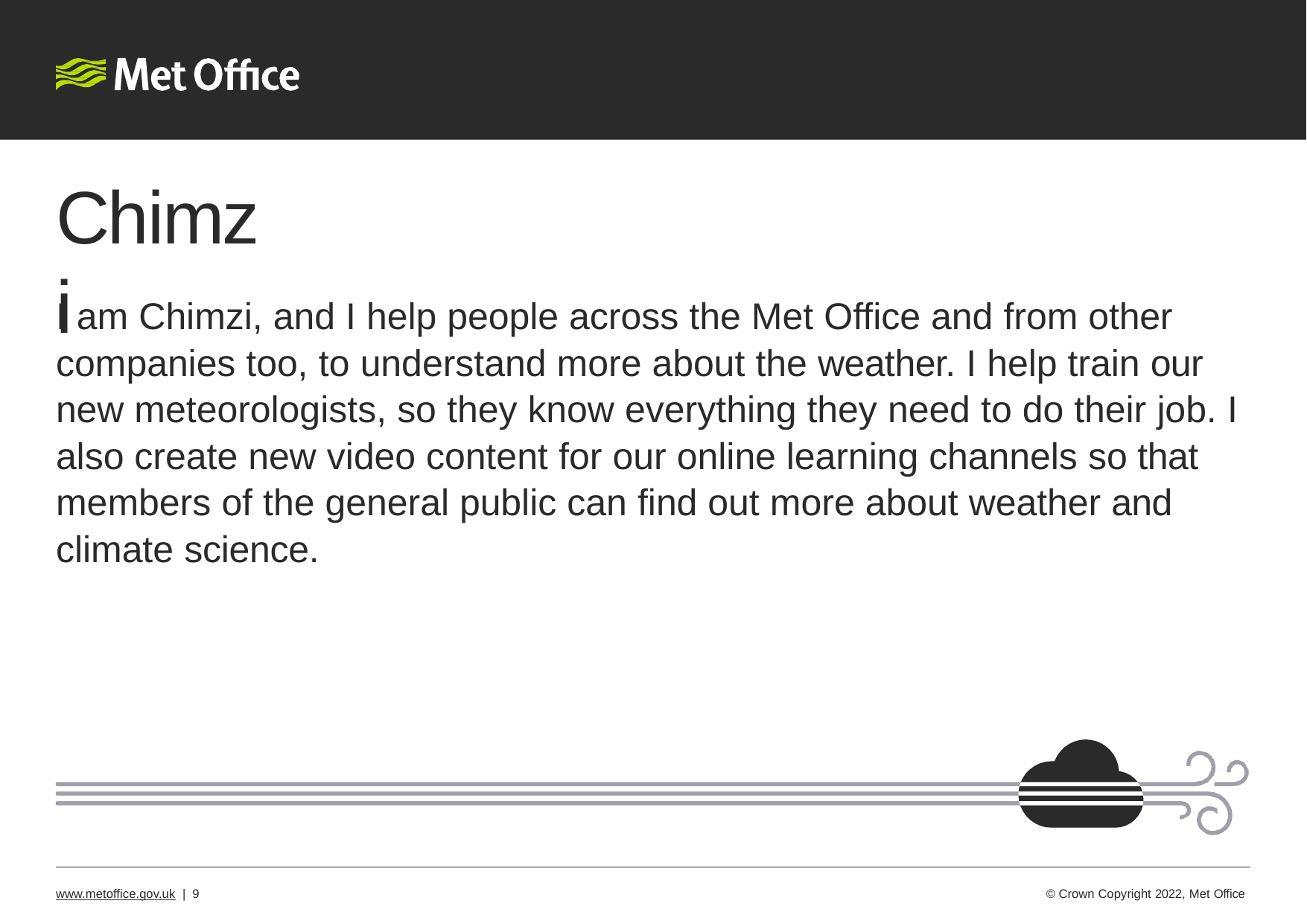

# Chimzi
I am Chimzi, and I help people across the Met Office and from other companies too, to understand more about the weather. I help train our new meteorologists, so they know everything they need to do their job. I also create new video content for our online learning channels so that members of the general public can find out more about weather and climate science.

www.metoffice.gov.uk | 9
© Crown Copyright 2022, Met Office